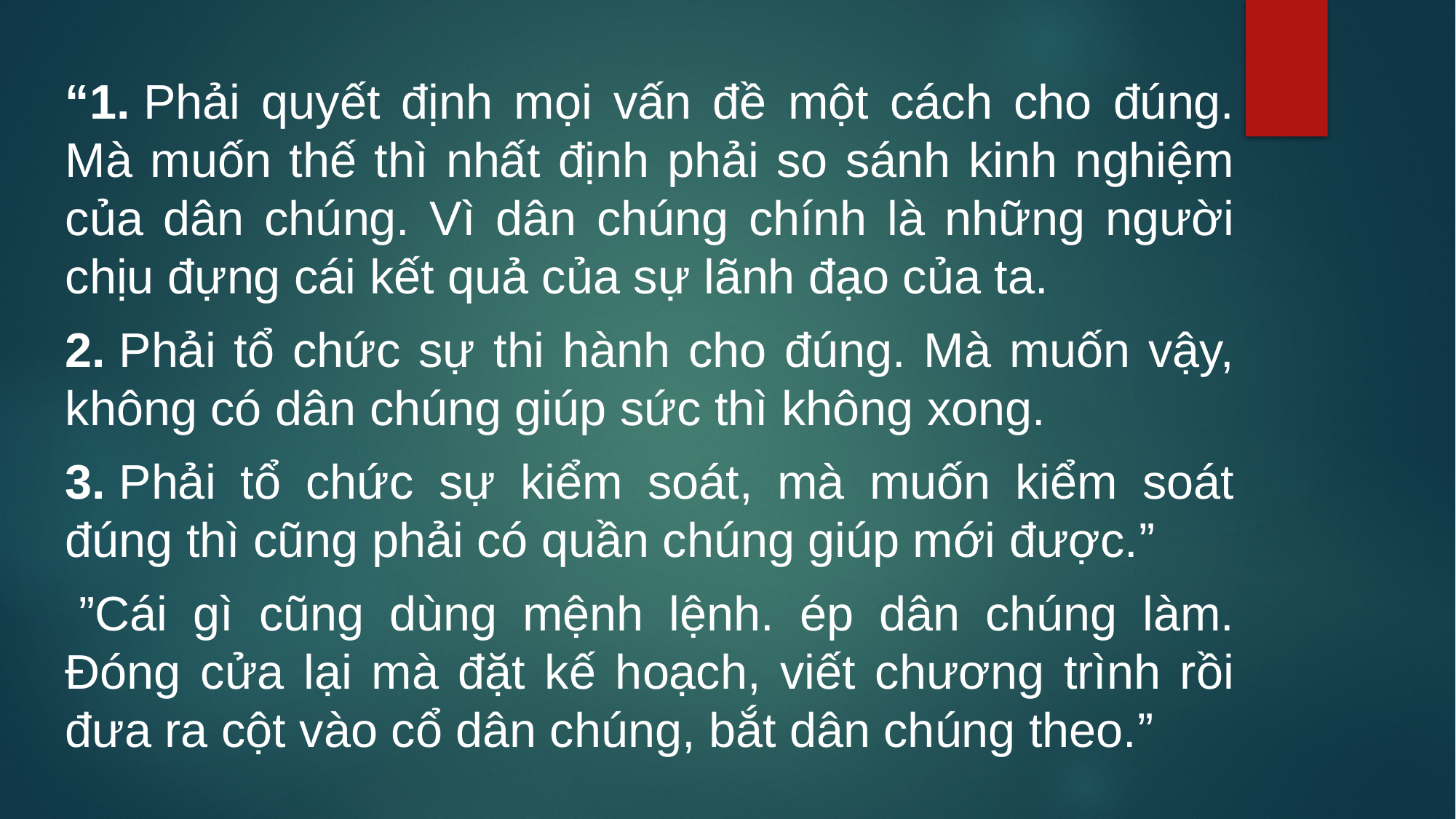

“1. Phải quyết định mọi vấn đề một cách cho đúng. Mà muốn thế thì nhất định phải so sánh kinh nghiệm của dân chúng. Vì dân chúng chính là những người chịu đựng cái kết quả của sự lãnh đạo của ta.
2. Phải tổ chức sự thi hành cho đúng. Mà muốn vậy, không có dân chúng giúp sức thì không xong.
3. Phải tổ chức sự kiểm soát, mà muốn kiểm soát đúng thì cũng phải có quần chúng giúp mới được.”
 ”Cái gì cũng dùng mệnh lệnh. ép dân chúng làm. Đóng cửa lại mà đặt kế hoạch, viết chương trình rồi đưa ra cột vào cổ dân chúng, bắt dân chúng theo.”